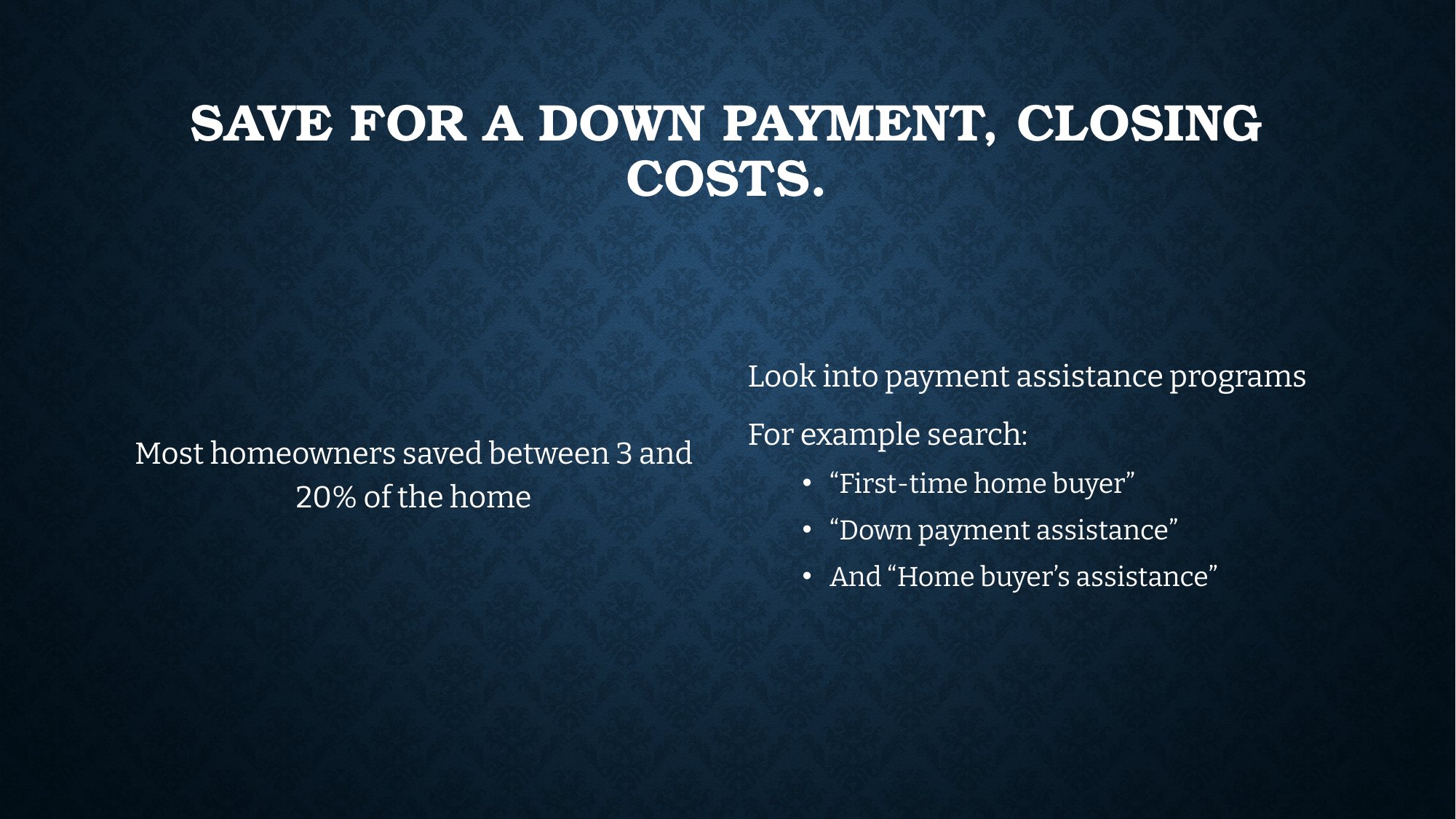

# Save for a down payment, Closing costs.
Most homeowners saved between 3 and 20% of the home
Look into payment assistance programs
For example search:
“First-time home buyer”
“Down payment assistance”
And “Home buyer’s assistance”